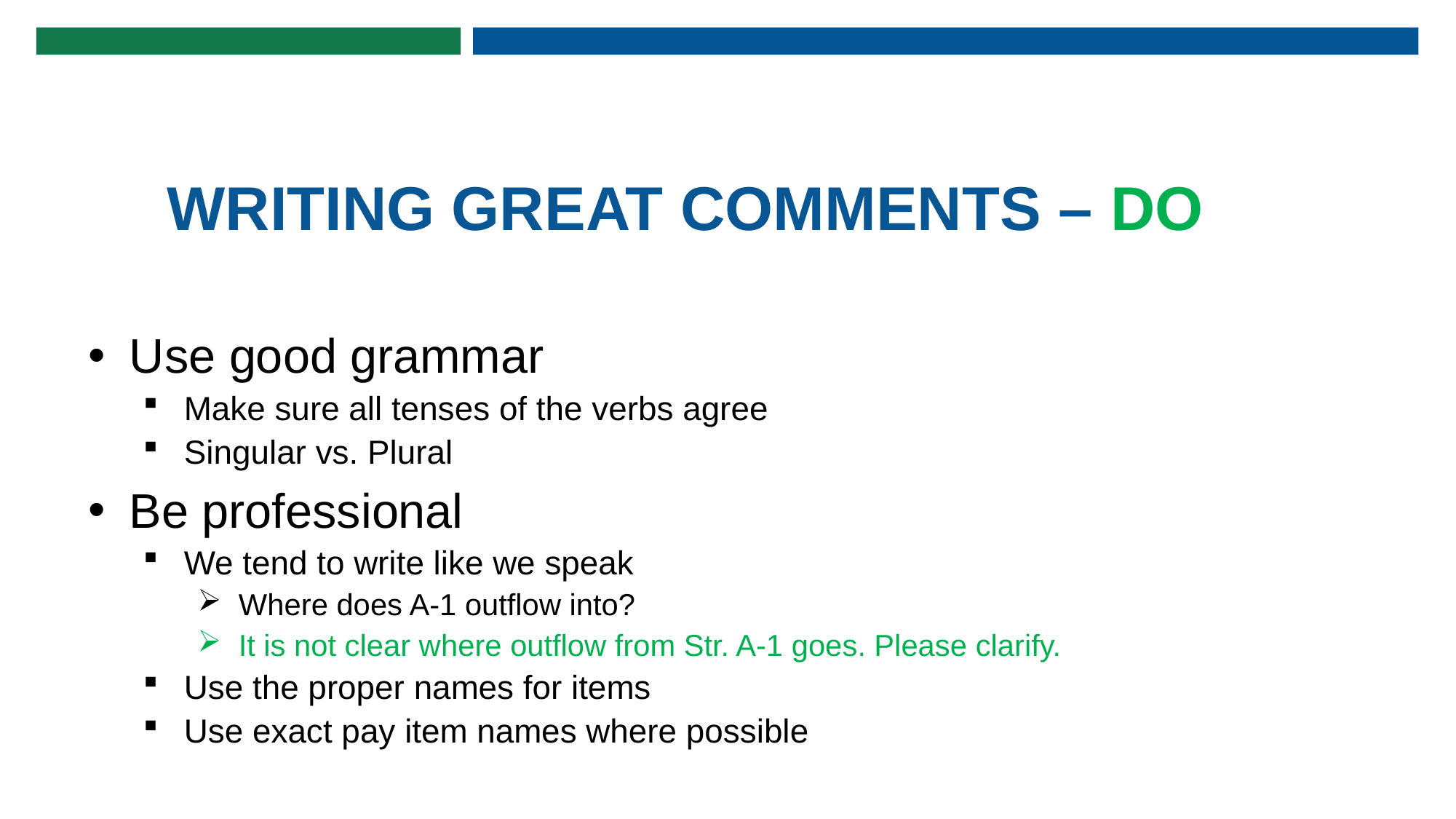

# WRITING GREAT COMMENTS – DO
Use good grammar
Make sure all tenses of the verbs agree
Singular vs. Plural
Be professional
We tend to write like we speak
Where does A-1 outflow into?
It is not clear where outflow from Str. A-1 goes. Please clarify.
Use the proper names for items
Use exact pay item names where possible